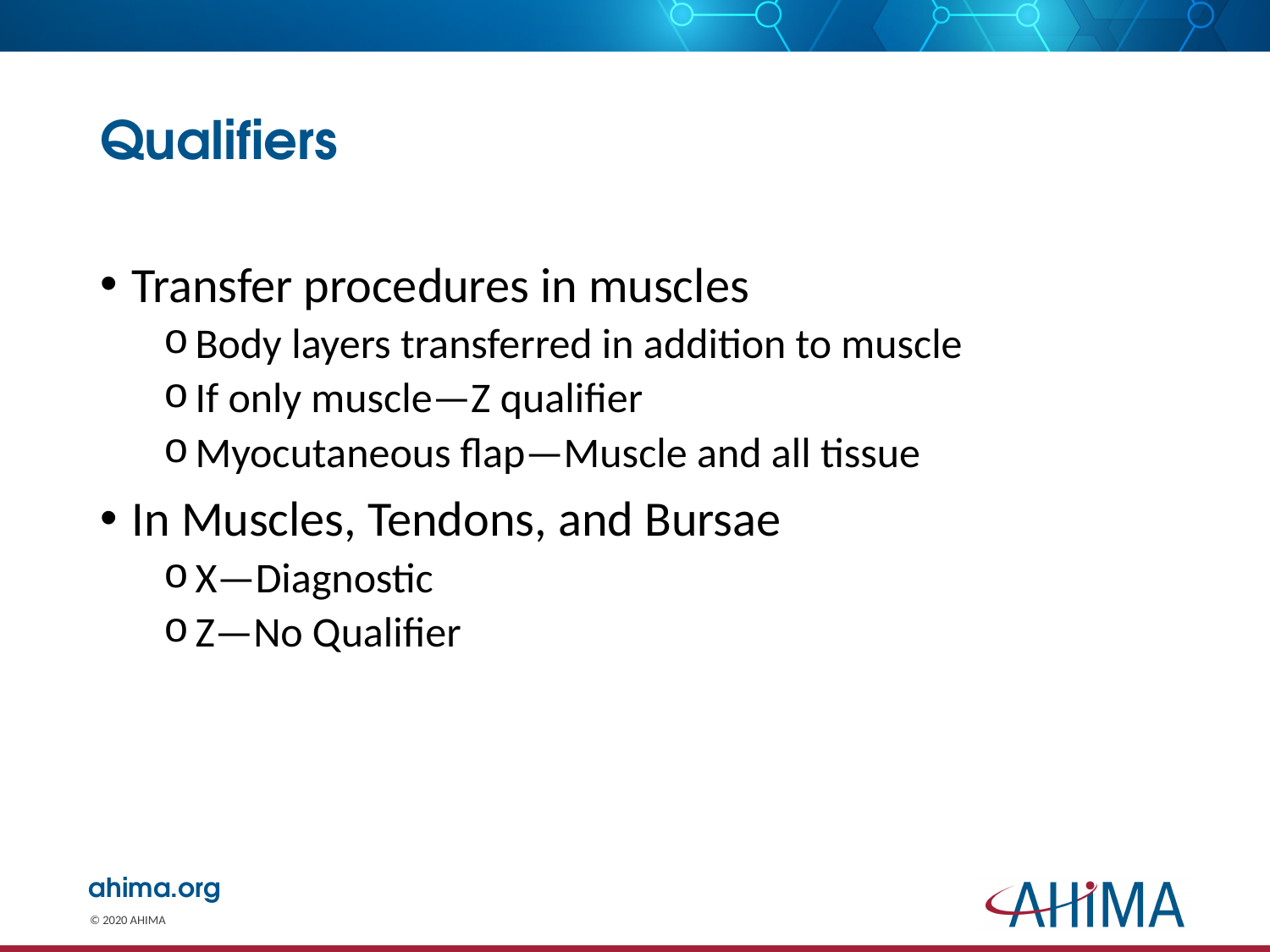

# Qualifiers
Transfer procedures in muscles
Body layers transferred in addition to muscle
If only muscle—Z qualifier
Myocutaneous flap—Muscle and all tissue
In Muscles, Tendons, and Bursae
X—Diagnostic
Z—No Qualifier